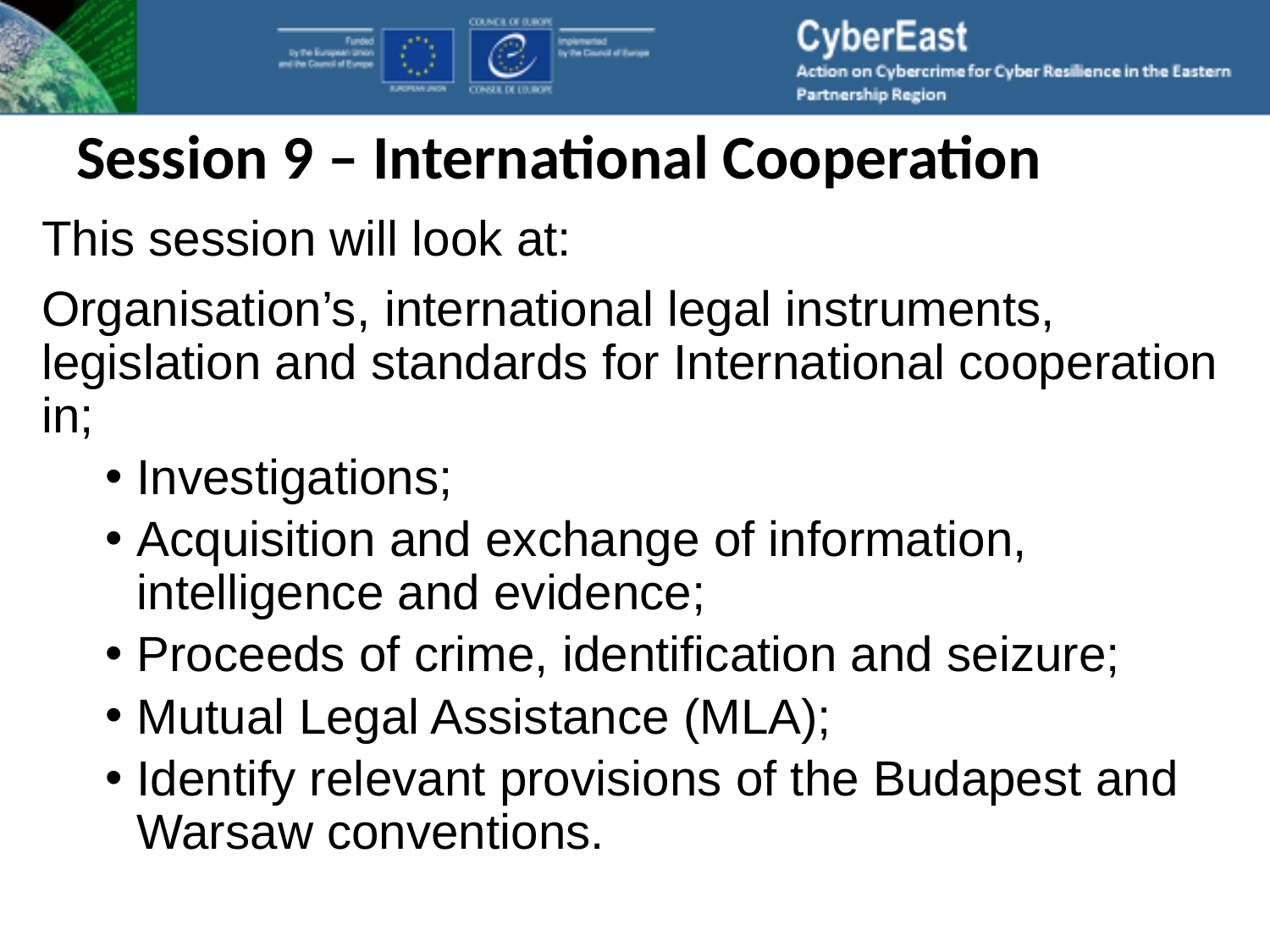

# Session 9 – International Cooperation
This session will look at:
Organisation’s, international legal instruments, legislation and standards for International cooperation in;
Investigations;
Acquisition and exchange of information, intelligence and evidence;
Proceeds of crime, identification and seizure;
Mutual Legal Assistance (MLA);
Identify relevant provisions of the Budapest and Warsaw conventions.